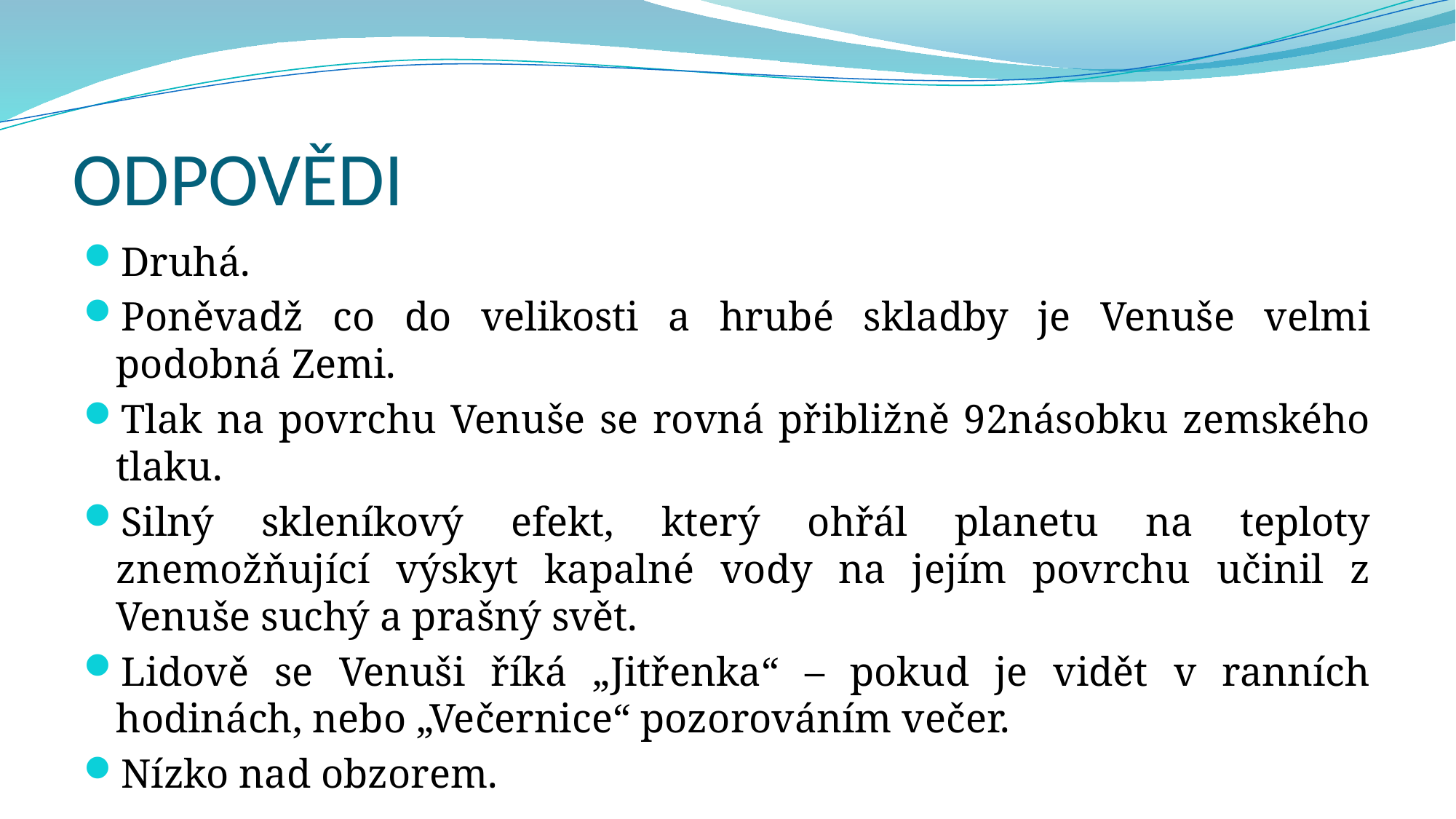

# ODPOVĚDI
Druhá.
Poněvadž co do velikosti a hrubé skladby je Venuše velmi podobná Zemi.
Tlak na povrchu Venuše se rovná přibližně 92násobku zemského tlaku.
Silný skleníkový efekt, který ohřál planetu na teploty znemožňující výskyt kapalné vody na jejím povrchu učinil z Venuše suchý a prašný svět.
Lidově se Venuši říká „Jitřenka“ – pokud je vidět v ranních hodinách, nebo „Večernice“ pozorováním večer.
Nízko nad obzorem.